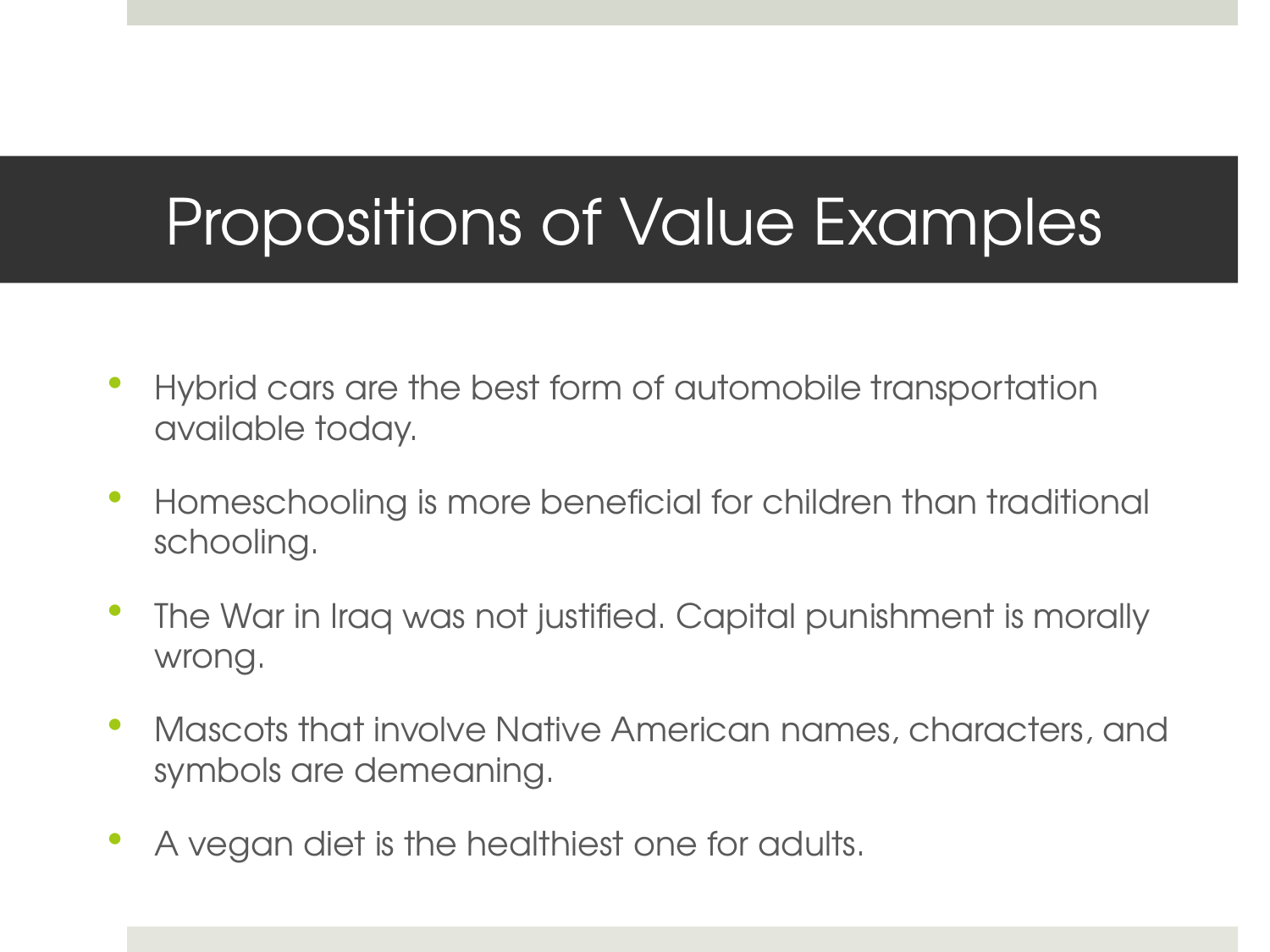

# Propositions of Value Examples
Hybrid cars are the best form of automobile transportation available today.
Homeschooling is more beneficial for children than traditional schooling.
The War in Iraq was not justified. Capital punishment is morally wrong.
Mascots that involve Native American names, characters, and symbols are demeaning.
A vegan diet is the healthiest one for adults.